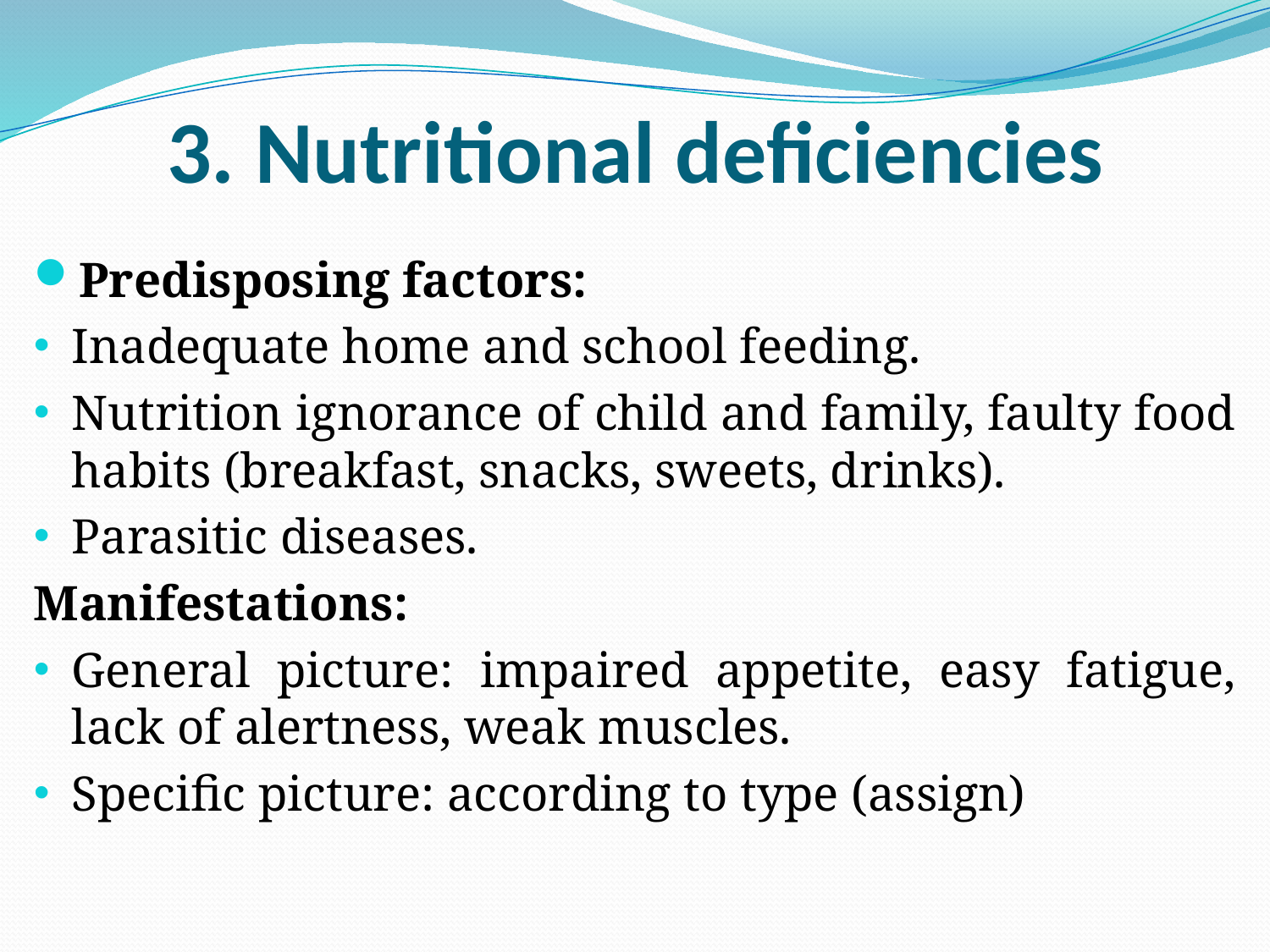

# 3. Nutritional deficiencies
Predisposing factors:
Inadequate home and school feeding.
Nutrition ignorance of child and family, faulty food habits (breakfast, snacks, sweets, drinks).
Parasitic diseases.
Manifestations:
General picture: impaired appetite, easy fatigue, lack of alertness, weak muscles.
Specific picture: according to type (assign)